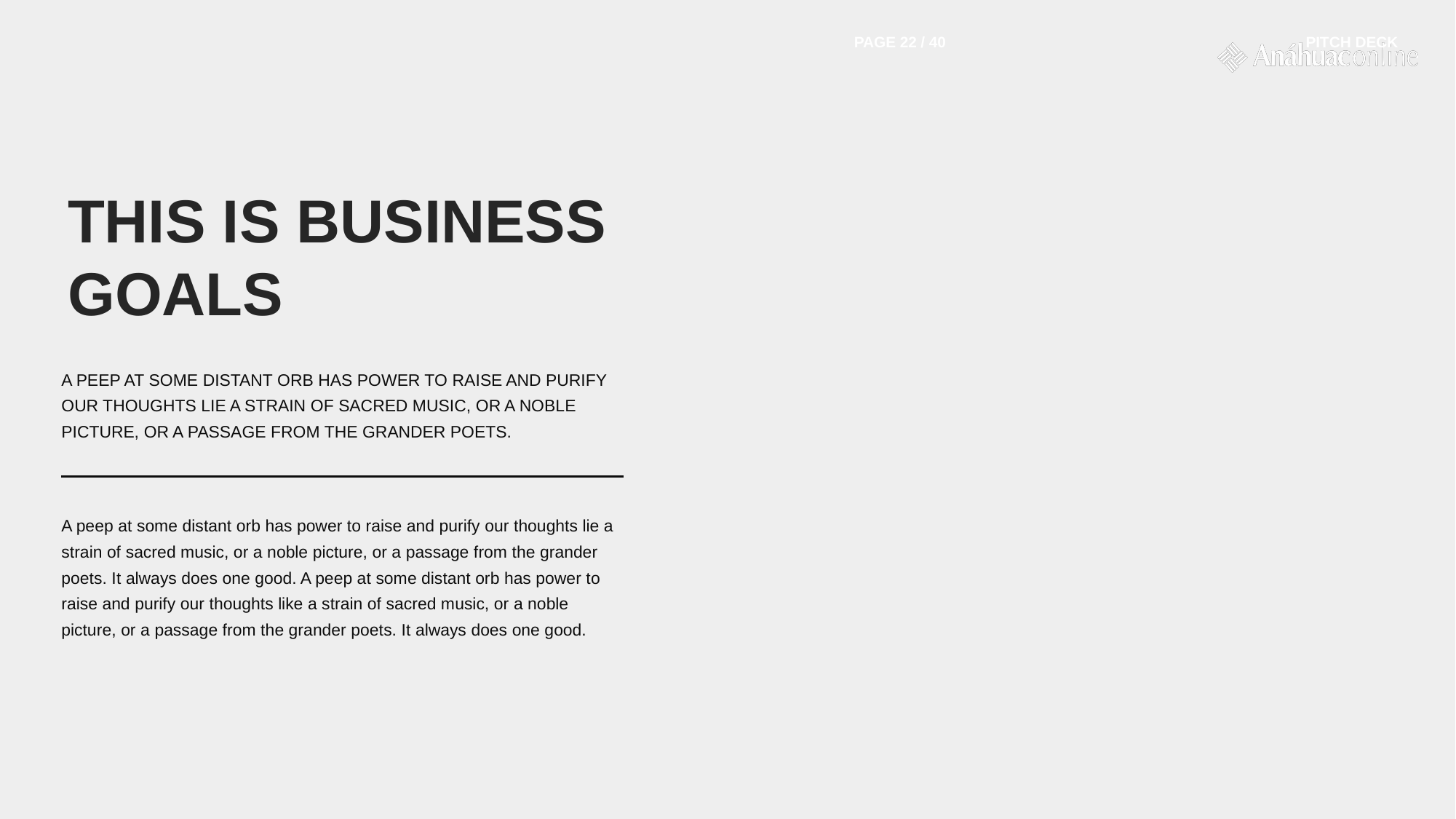

PAGE 22 / 40
PITCH DECK
THIS IS BUSINESS
GOALS
A PEEP AT SOME DISTANT ORB HAS POWER TO RAISE AND PURIFY OUR THOUGHTS LIE A STRAIN OF SACRED MUSIC, OR A NOBLE PICTURE, OR A PASSAGE FROM THE GRANDER POETS.
A peep at some distant orb has power to raise and purify our thoughts lie a strain of sacred music, or a noble picture, or a passage from the grander poets. It always does one good. A peep at some distant orb has power to raise and purify our thoughts like a strain of sacred music, or a noble picture, or a passage from the grander poets. It always does one good.